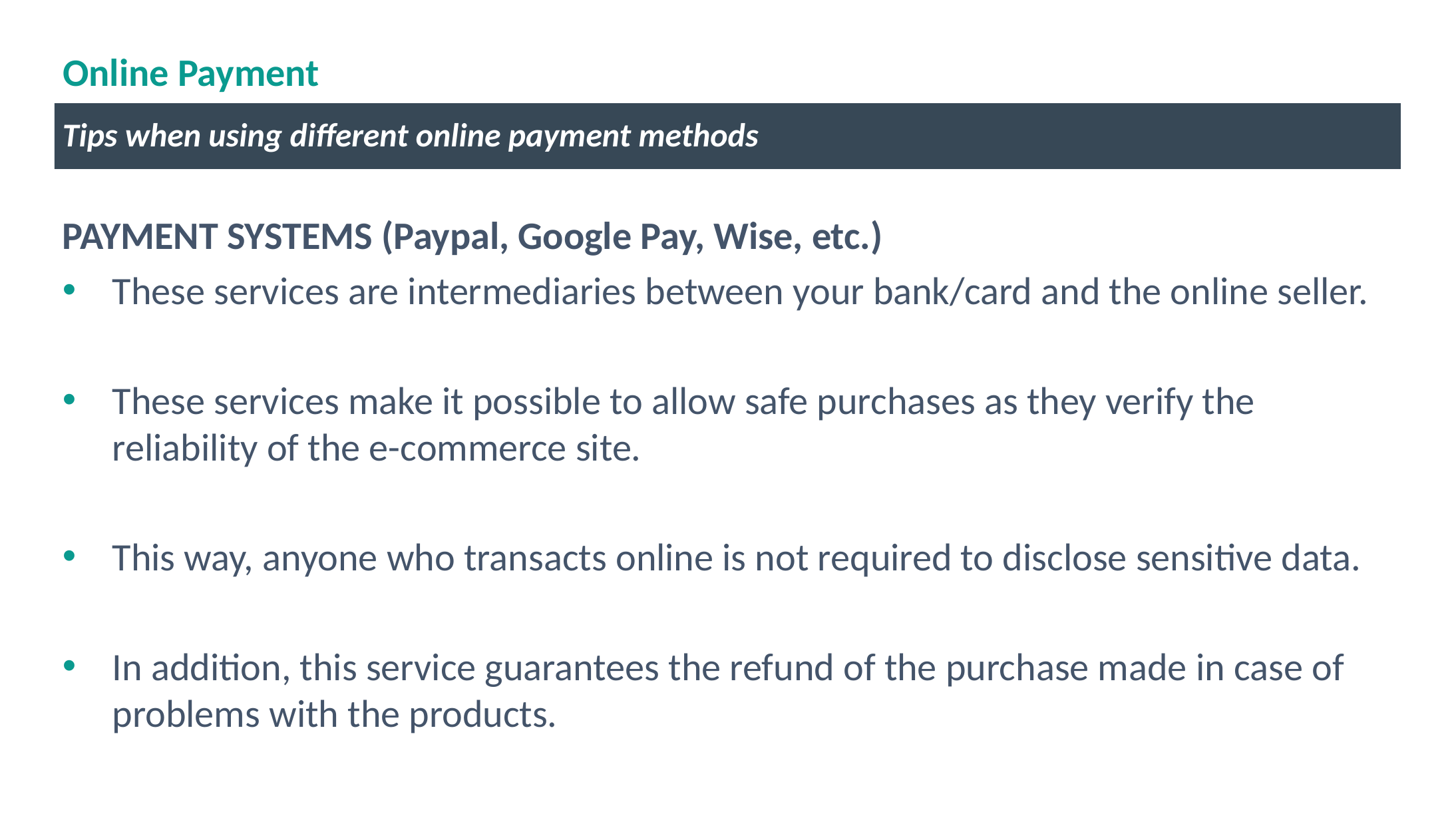

# Online Payment
Tips when using different online payment methods
PAYMENT SYSTEMS (Paypal, Google Pay, Wise, etc.)
These services are intermediaries between your bank/card and the online seller.

These services make it possible to allow safe purchases as they verify the reliability of the e-commerce site.

This way, anyone who transacts online is not required to disclose sensitive data.

In addition, this service guarantees the refund of the purchase made in case of problems with the products.